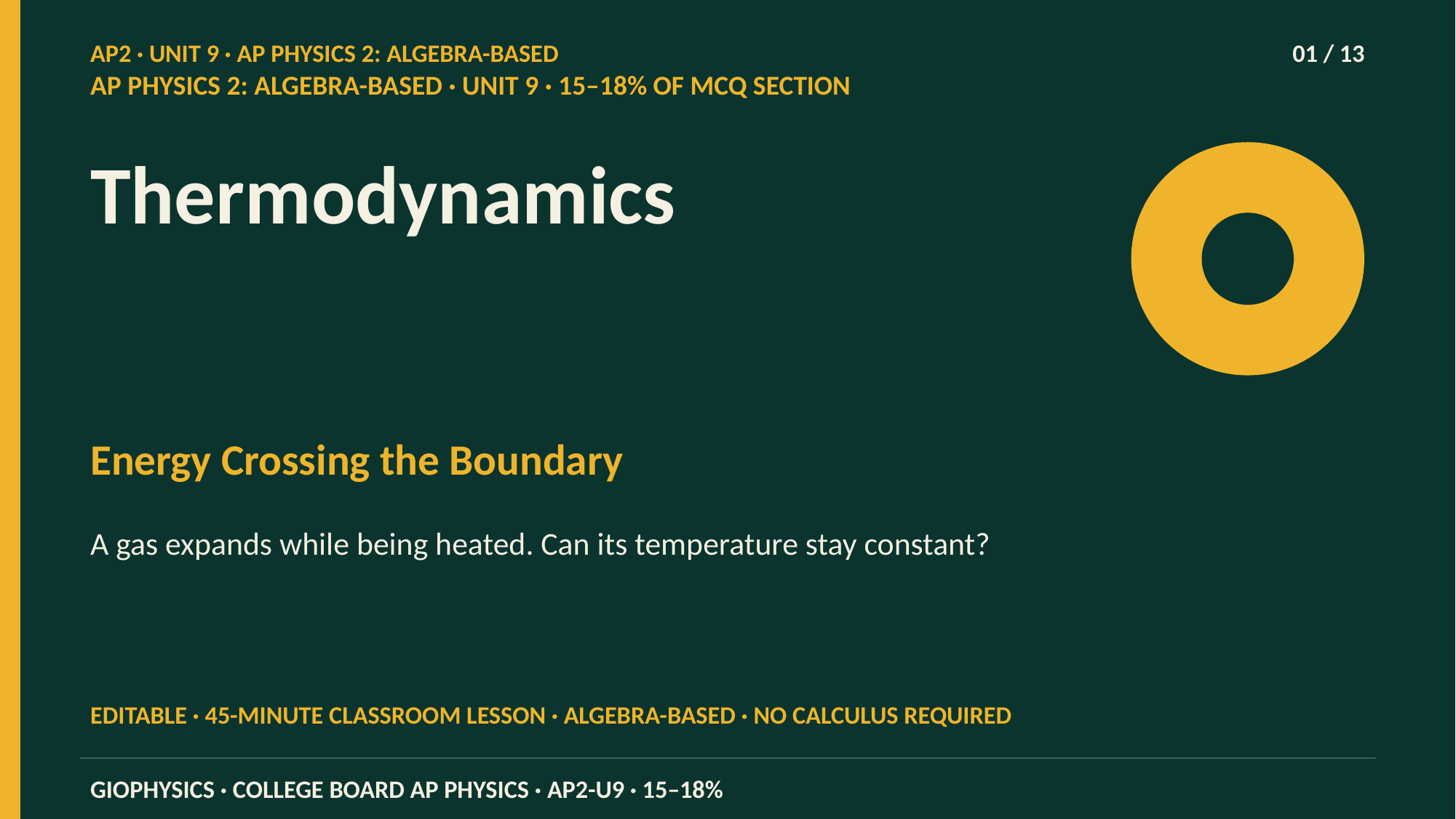

AP2 · UNIT 9 · AP PHYSICS 2: ALGEBRA-BASED
01 / 13
AP PHYSICS 2: ALGEBRA-BASED · UNIT 9 · 15–18% OF MCQ SECTION
Thermodynamics

Energy Crossing the Boundary
A gas expands while being heated. Can its temperature stay constant?
EDITABLE · 45-MINUTE CLASSROOM LESSON · ALGEBRA-BASED · NO CALCULUS REQUIRED

GIOPHYSICS · COLLEGE BOARD AP PHYSICS · AP2-U9 · 15–18%